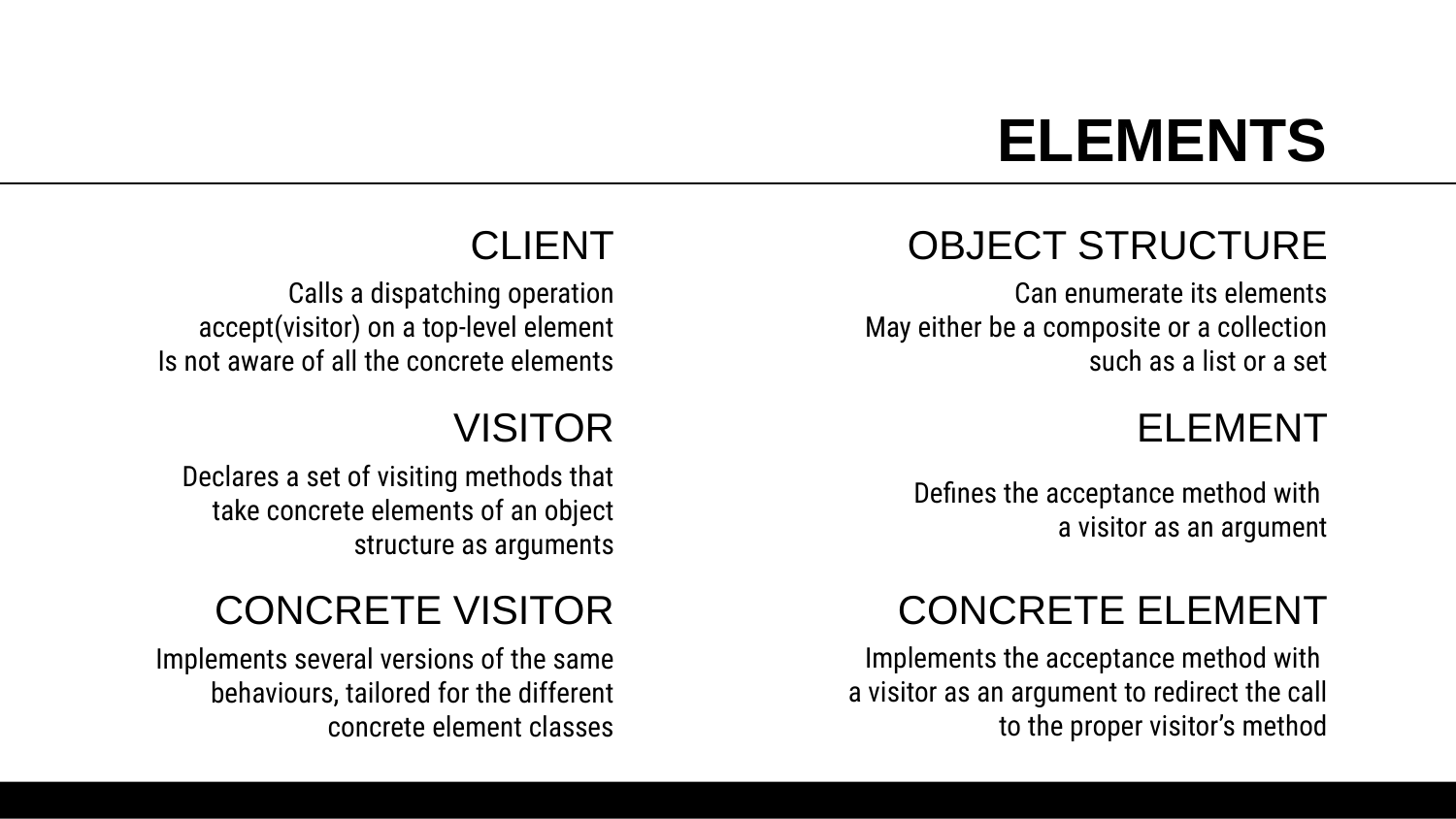

# ELEMENTS
CLIENT
OBJECT STRUCTURE
Calls a dispatching operation accept(visitor) on a top-level element
Is not aware of all the concrete elements
Can enumerate its elements
May either be a composite or a collection such as a list or a set
VISITOR
ELEMENT
Declares a set of visiting methods that take concrete elements of an object structure as arguments
Defines the acceptance method with
a visitor as an argument
CONCRETE VISITOR
CONCRETE ELEMENT
Implements the acceptance method with
a visitor as an argument to redirect the call to the proper visitor’s method
Implements several versions of the same behaviours, tailored for the different concrete element classes